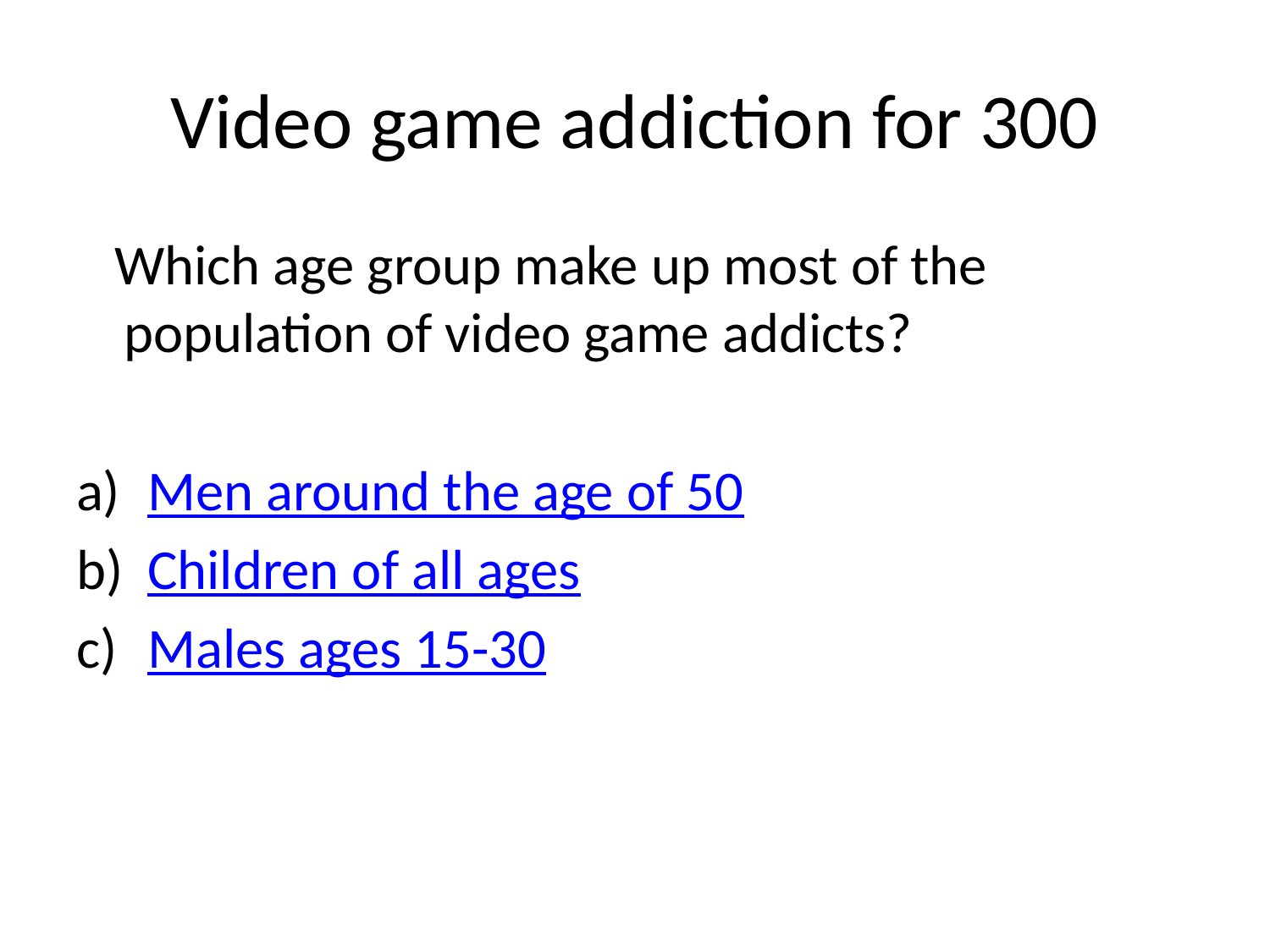

# Video game addiction for 300
   Which age group make up most of the population of video game addicts?

Men around the age of 50
Children of all ages
Males ages 15-30